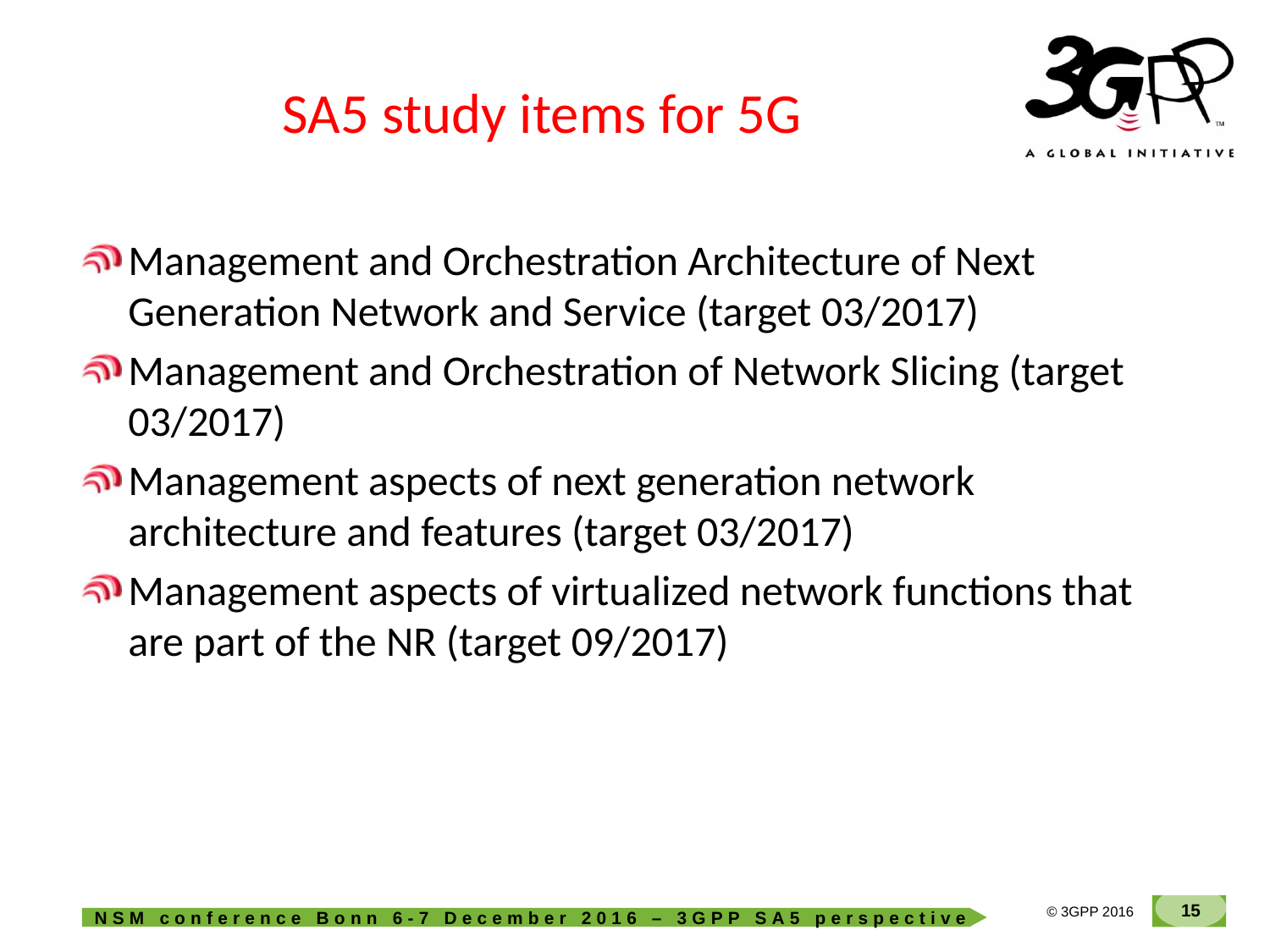

# SA5 study items for 5G
Management and Orchestration Architecture of Next Generation Network and Service (target 03/2017)
Management and Orchestration of Network Slicing (target 03/2017)
Management aspects of next generation network architecture and features (target 03/2017)
Management aspects of virtualized network functions that are part of the NR (target 09/2017)